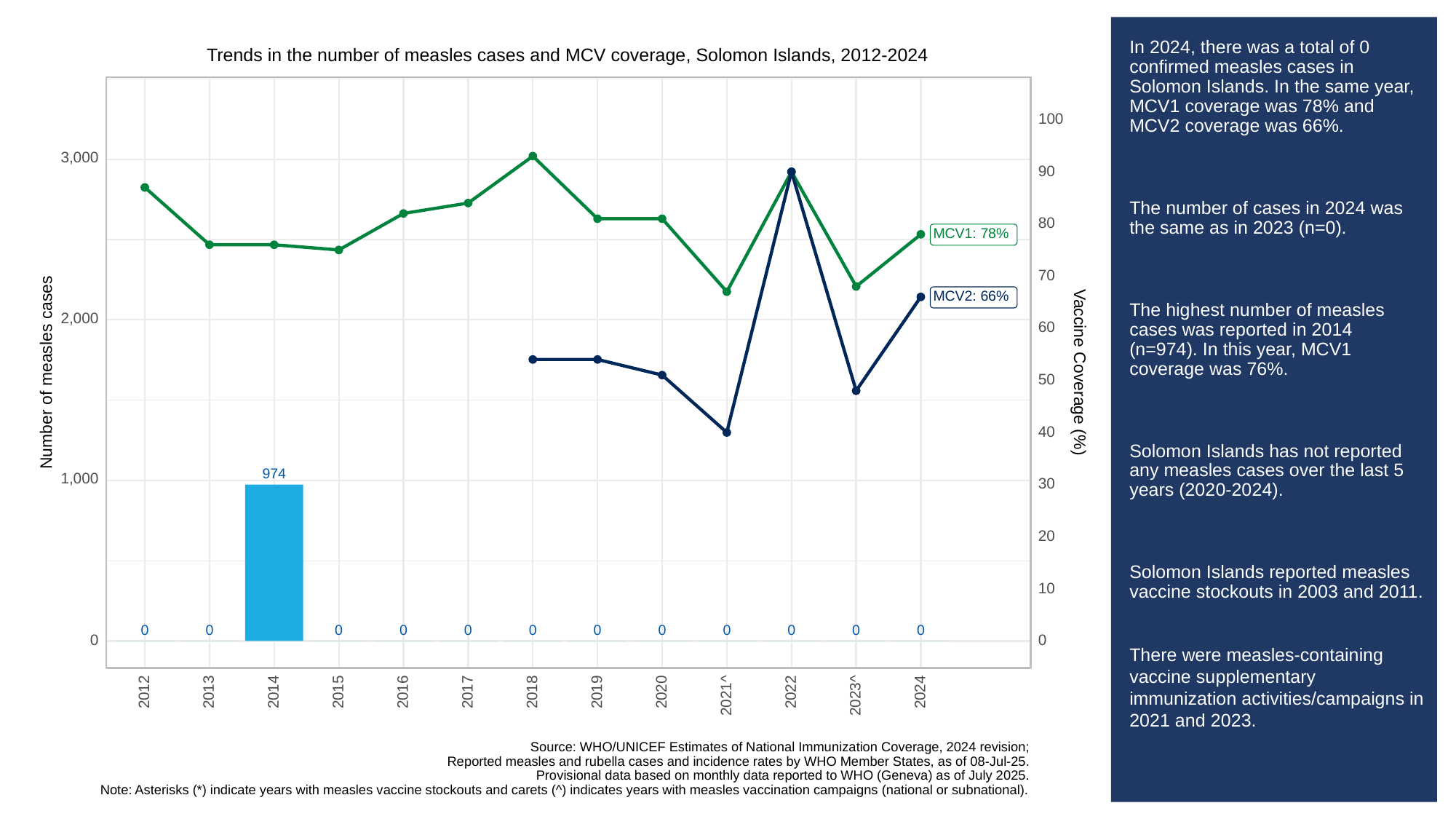

# In 2024, there was a total of 0 confirmed measles cases in Solomon Islands. In the same year, MCV1 coverage was 78% and MCV2 coverage was 66%.

The number of cases in 2024 was the same as in 2023 (n=0).

The highest number of measles cases was reported in 2014 (n=974). In this year, MCV1 coverage was 76%.

Solomon Islands has not reported any measles cases over the last 5 years (2020-2024).

Solomon Islands reported measles vaccine stockouts in 2003 and 2011.

There were measles-containing vaccine supplementary immunization activities/campaigns in 2021 and 2023.

Trends in the number of measles cases and MCV coverage, Solomon Islands, 2012-2024

100
3,000

90

80

MCV1: 78%

70

MCV2: 66%

2,000

60

Vaccine Coverage (%)
Number of measles cases

50

40

974
1,000
30

20

10
0
0
0
0
0
0
0
0
0
0
0
0
0
0

2013
2012
2014
2015
2016
2017
2018
2019
2020
2022
2024
2023^
2021^
Source: WHO/UNICEF Estimates of National Immunization Coverage, 2024 revision;
Reported measles and rubella cases and incidence rates by WHO Member States, as of 08-Jul-25.
Provisional data based on monthly data reported to WHO (Geneva) as of July 2025.
Note: Asterisks (*) indicate years with measles vaccine stockouts and carets (^) indicates years with measles vaccination campaigns (national or subnational).